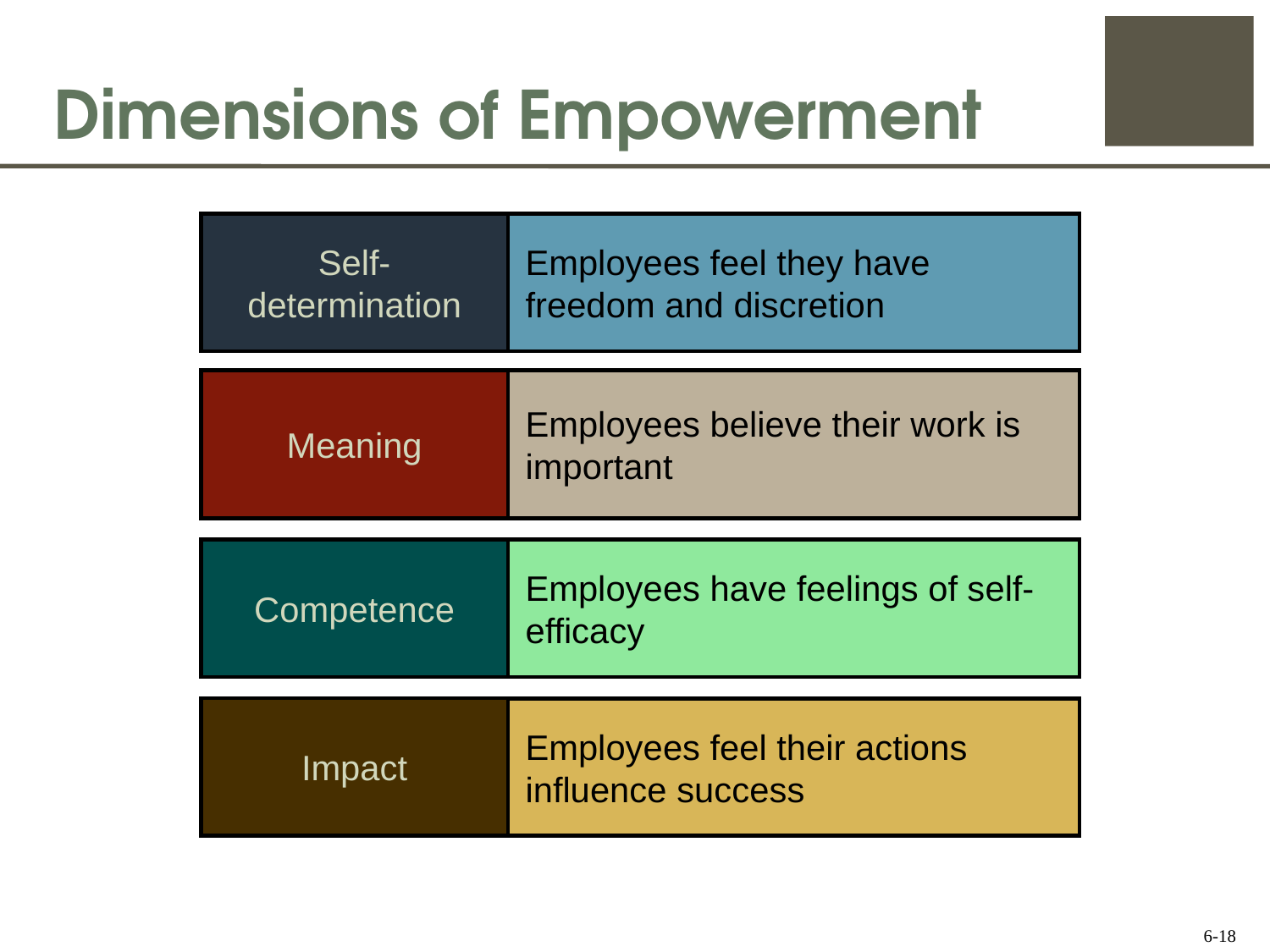

# Dimensions of Empowerment
Self-determination
Employees feel they have freedom and discretion
Meaning
Employees believe their work is important
Competence
Employees have feelings of self-efficacy
Impact
Employees feel their actions influence success